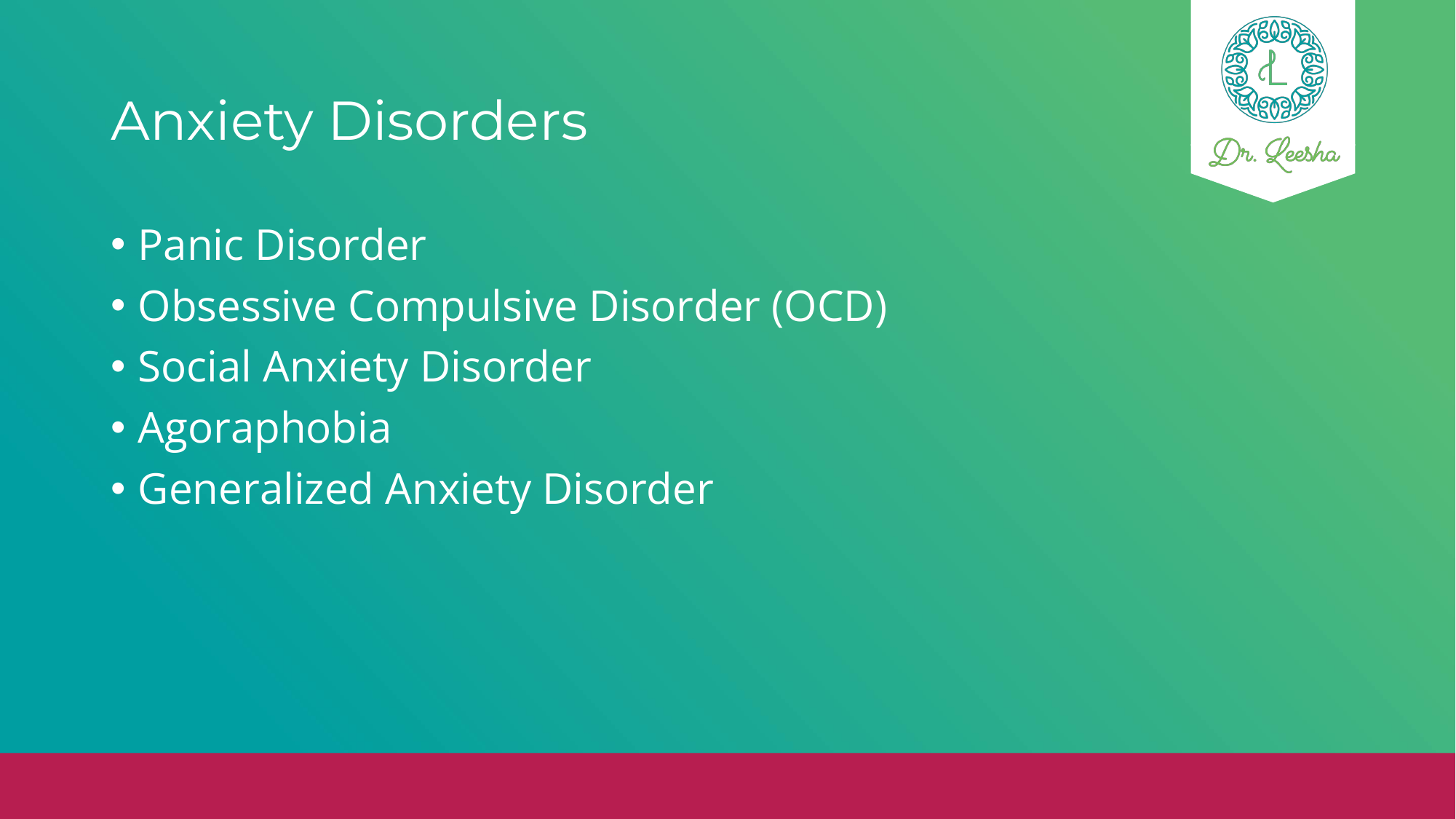

# Anxiety Disorders
Panic Disorder
Obsessive Compulsive Disorder (OCD)
Social Anxiety Disorder
Agoraphobia
Generalized Anxiety Disorder